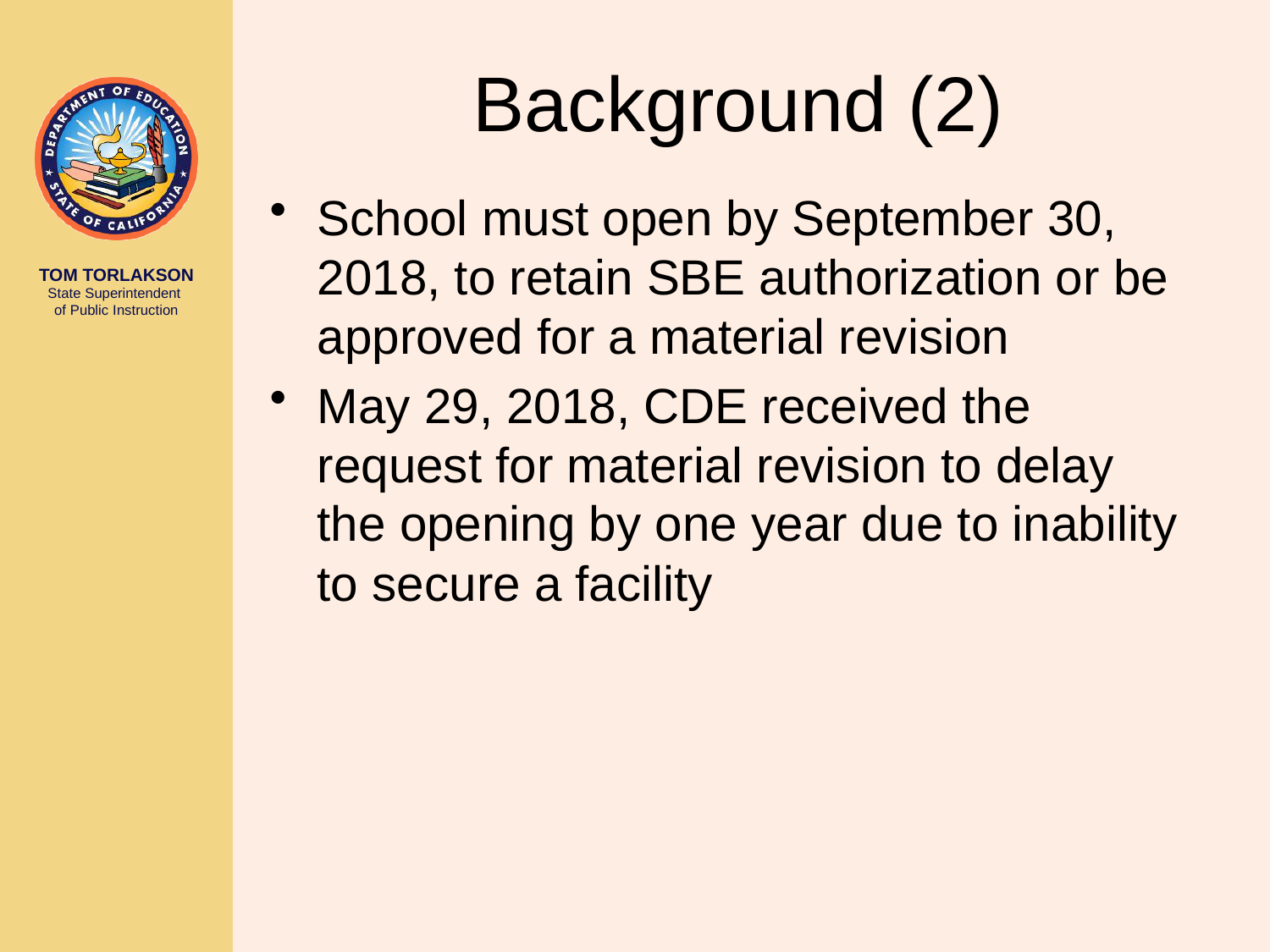

# Background (2)
School must open by September 30, 2018, to retain SBE authorization or be approved for a material revision
May 29, 2018, CDE received the request for material revision to delay the opening by one year due to inability to secure a facility